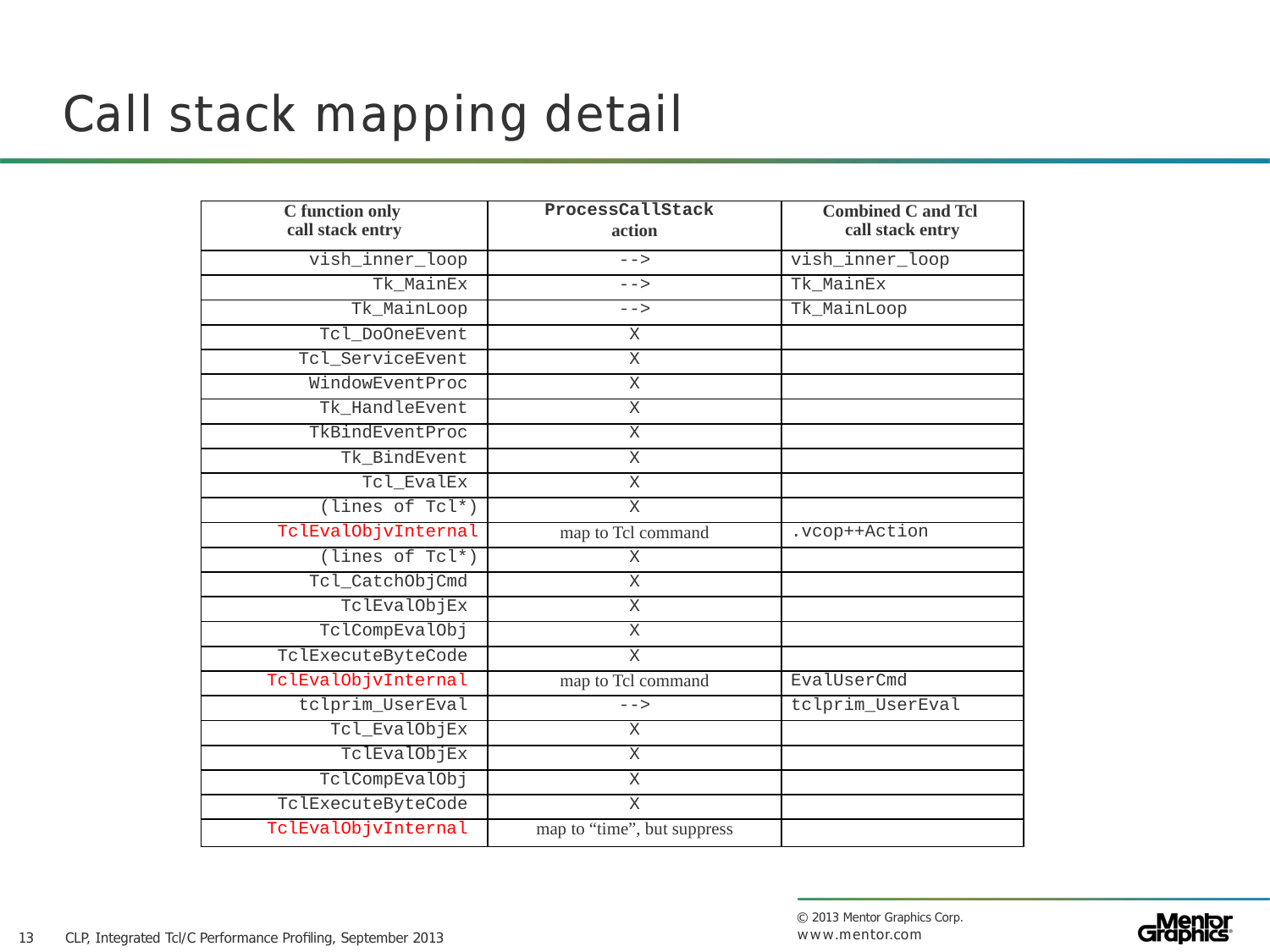

# Call stack mapping detail
| C function only call stack entry | ProcessCallStack action | Combined C and Tcl call stack entry |
| --- | --- | --- |
| vish\_inner\_loop | --> | vish\_inner\_loop |
| Tk\_MainEx | --> | Tk\_MainEx |
| Tk\_MainLoop | --> | Tk\_MainLoop |
| Tcl\_DoOneEvent | X |  |
| Tcl\_ServiceEvent | X |  |
| WindowEventProc | X |  |
| Tk\_HandleEvent | X |  |
| TkBindEventProc | X |  |
| Tk\_BindEvent | X |  |
| Tcl\_EvalEx | X |  |
| (lines of Tcl\*) | X |  |
| TclEvalObjvInternal | map to Tcl command | .vcop++Action |
| (lines of Tcl\*) | X |  |
| Tcl\_CatchObjCmd | X |  |
| TclEvalObjEx | X |  |
| TclCompEvalObj | X |  |
| TclExecuteByteCode | X |  |
| TclEvalObjvInternal | map to Tcl command | EvalUserCmd |
| tclprim\_UserEval | --> | tclprim\_UserEval |
| Tcl\_EvalObjEx | X |  |
| TclEvalObjEx | X |  |
| TclCompEvalObj | X |  |
| TclExecuteByteCode | X |  |
| TclEvalObjvInternal | map to “time”, but suppress |  |
CLP, Integrated Tcl/C Performance Profiling, September 2013
13